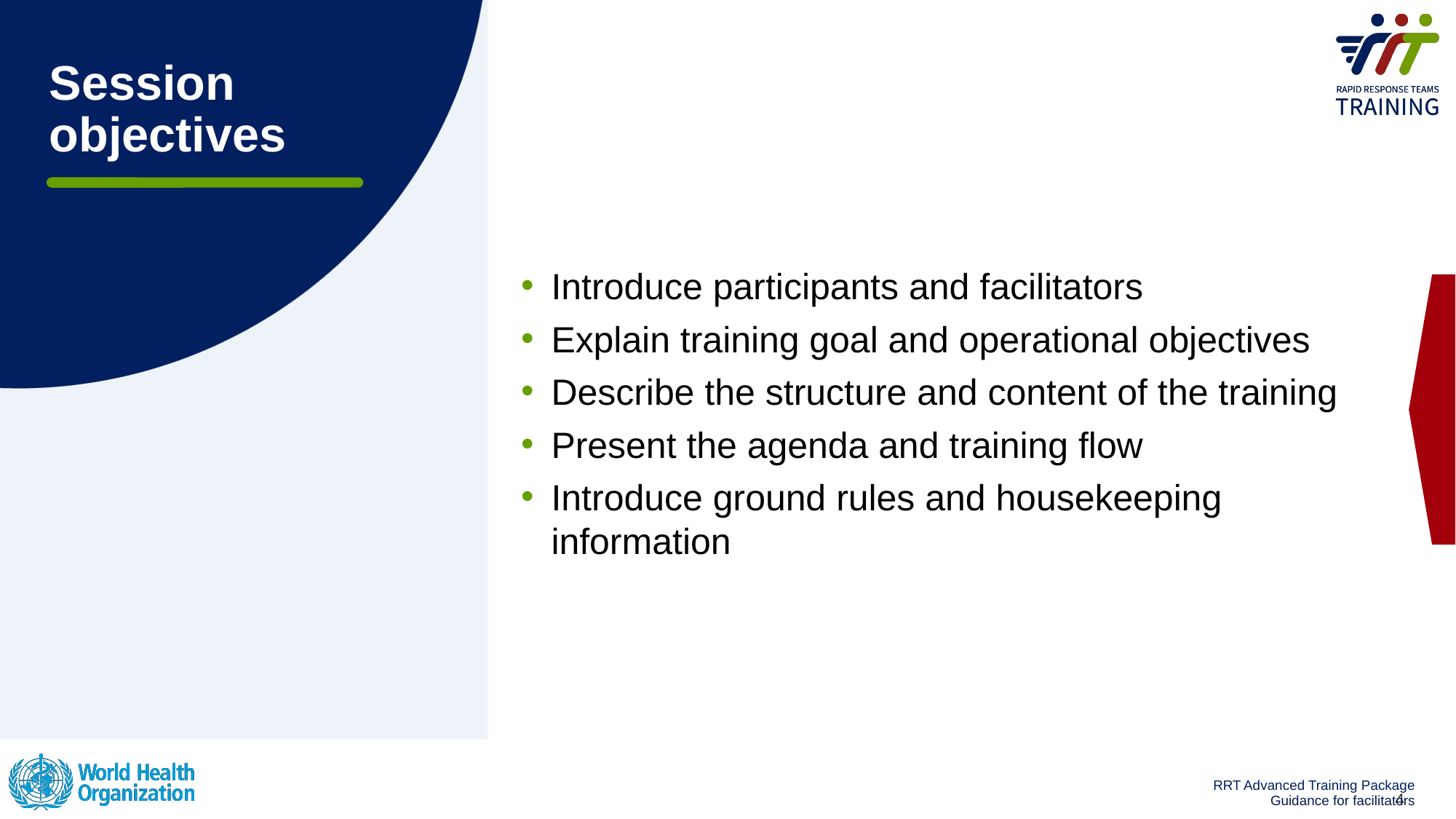

# Session objectives
Introduce participants and facilitators
Explain training goal and operational objectives
Describe the structure and content of the training
Present the agenda and training flow
Introduce ground rules and housekeeping information